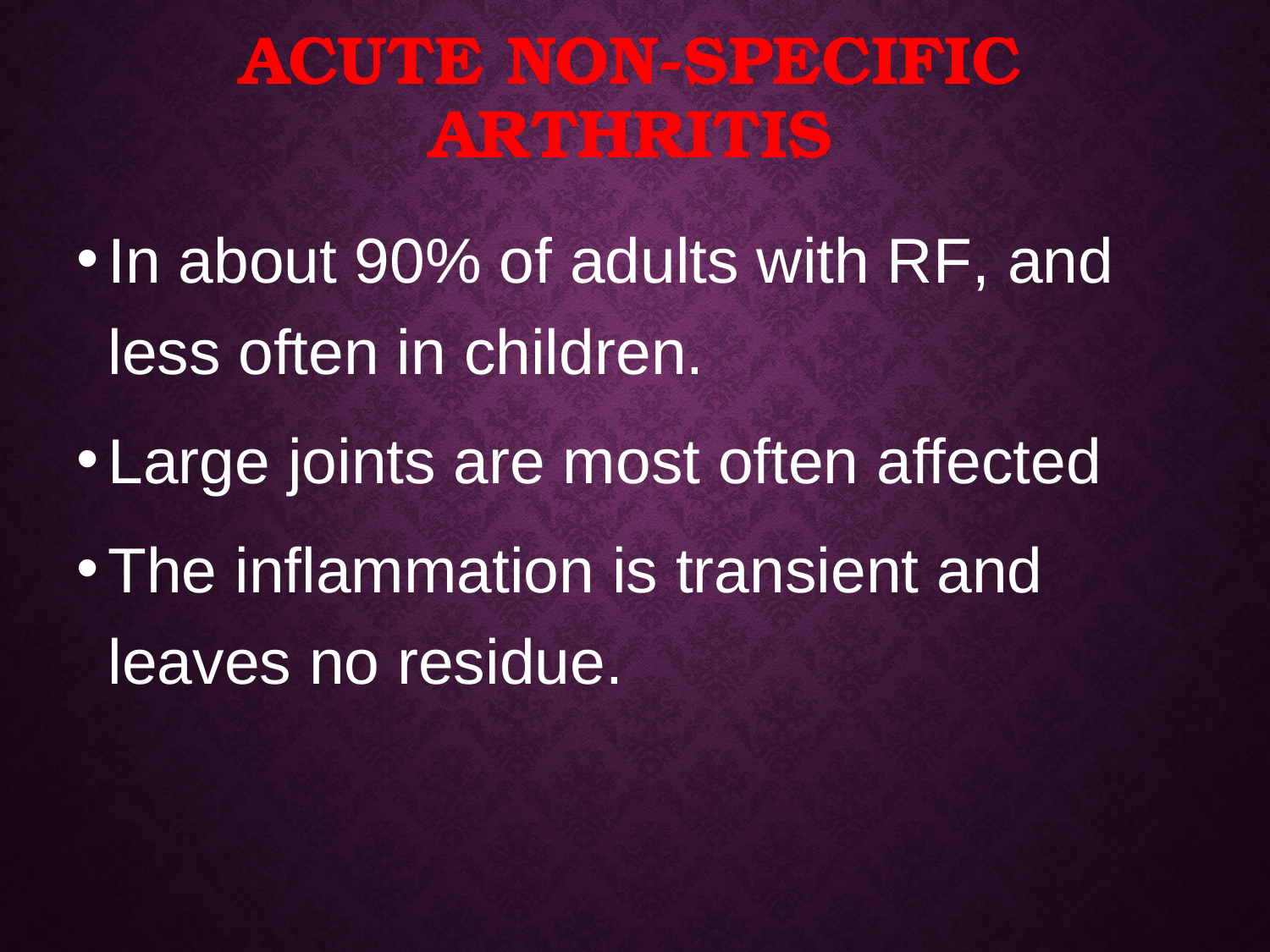

# Acute non-specific arthritis
In about 90% of adults with RF, and less often in children.
Large joints are most often affected
The inflammation is transient and leaves no residue.